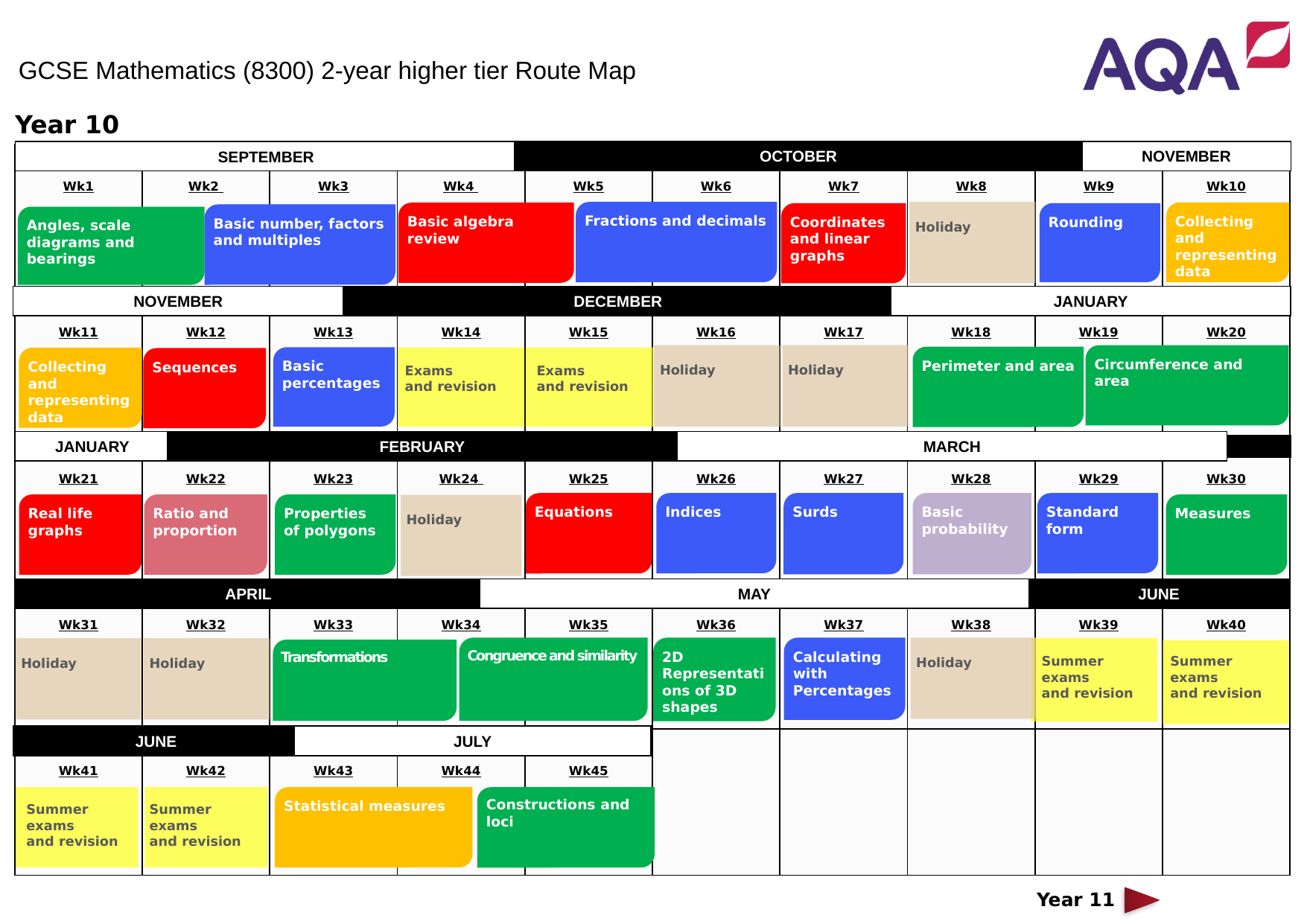

GCSE Mathematics (8300) 2-year higher tier Route Map
Year 10
Fractions and decimals

Holiday
Collecting and representing data
Basic algebra review
Coordinates
and linear graphs
Rounding

Basic number, factors and multiples
Angles, scale diagrams and bearings

Holiday

Holiday
Circumference and area
Perimeter and area
Basic percentages

Collecting and representing data
Sequences
Exams
and revision
Exams
and revision
Surds
Basic probability
Equations
Indices
Standard form
Real life graphs
Ratio and proportion
Properties of polygons

Measures

Holiday

Holiday
Calculating with Percentages
Congruence and similarity
2D Representations of 3D shapes

Holiday

Holiday
Transformations

Summer
exams
and revision
Summer
exams
and revision

Statistical measures
Constructions and loci
Summer
exams
and revision
Summer
exams
and revision

Year 11